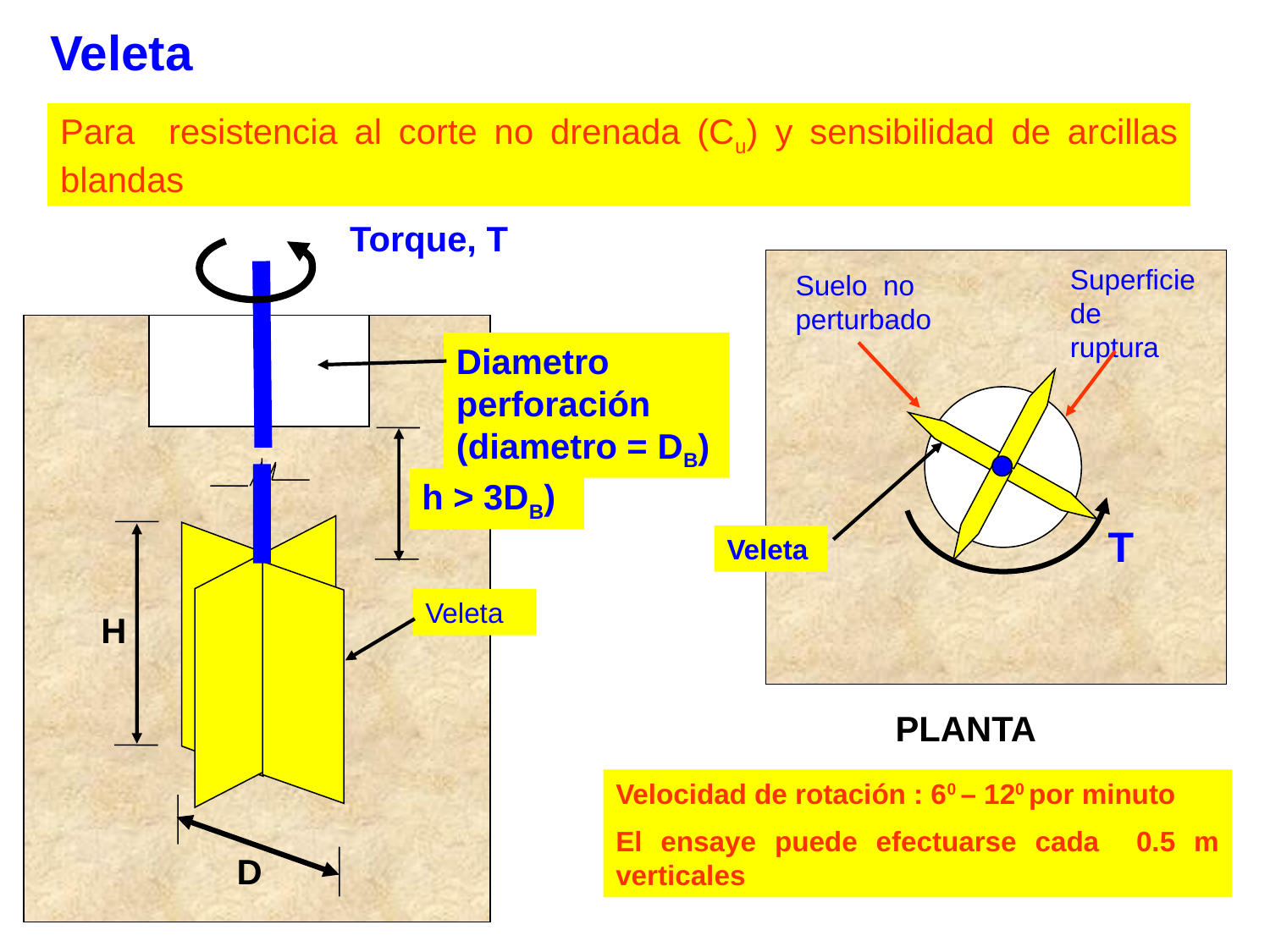

Veleta
Para  resistencia al corte no drenada (Cu) y sensibilidad de arcillas blandas
Torque, T

PLANTA
Superficie de ruptura

Veleta

H

D

Suelo  no perturbado

Diametro perforación (diametro = DB)

h > 3DB)

Veleta

T
Velocidad de rotación : 60 – 120 por minuto
El ensaye puede efectuarse cada  0.5 m verticales